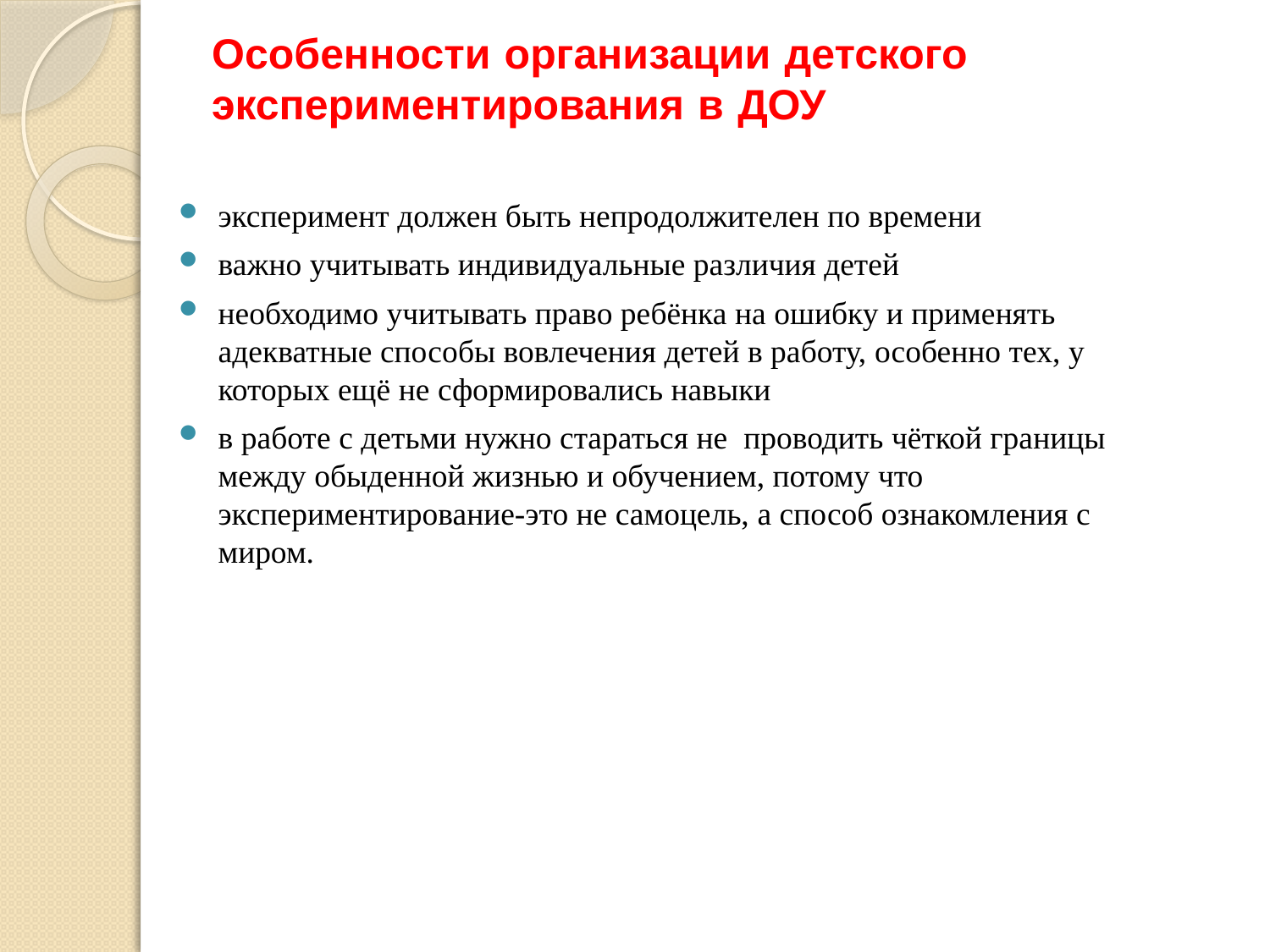

# Особенности организации детского экспериментирования в ДОУ

эксперимент должен быть непродолжителен по времени
важно учитывать индивидуальные различия детей
необходимо учитывать право ребёнка на ошибку и применять адекватные способы вовлечения детей в работу, особенно тех, у которых ещё не сформировались навыки
в работе с детьми нужно стараться не  проводить чёткой границы между обыденной жизнью и обучением, потому что экспериментирование-это не самоцель, а способ ознакомления с миром.